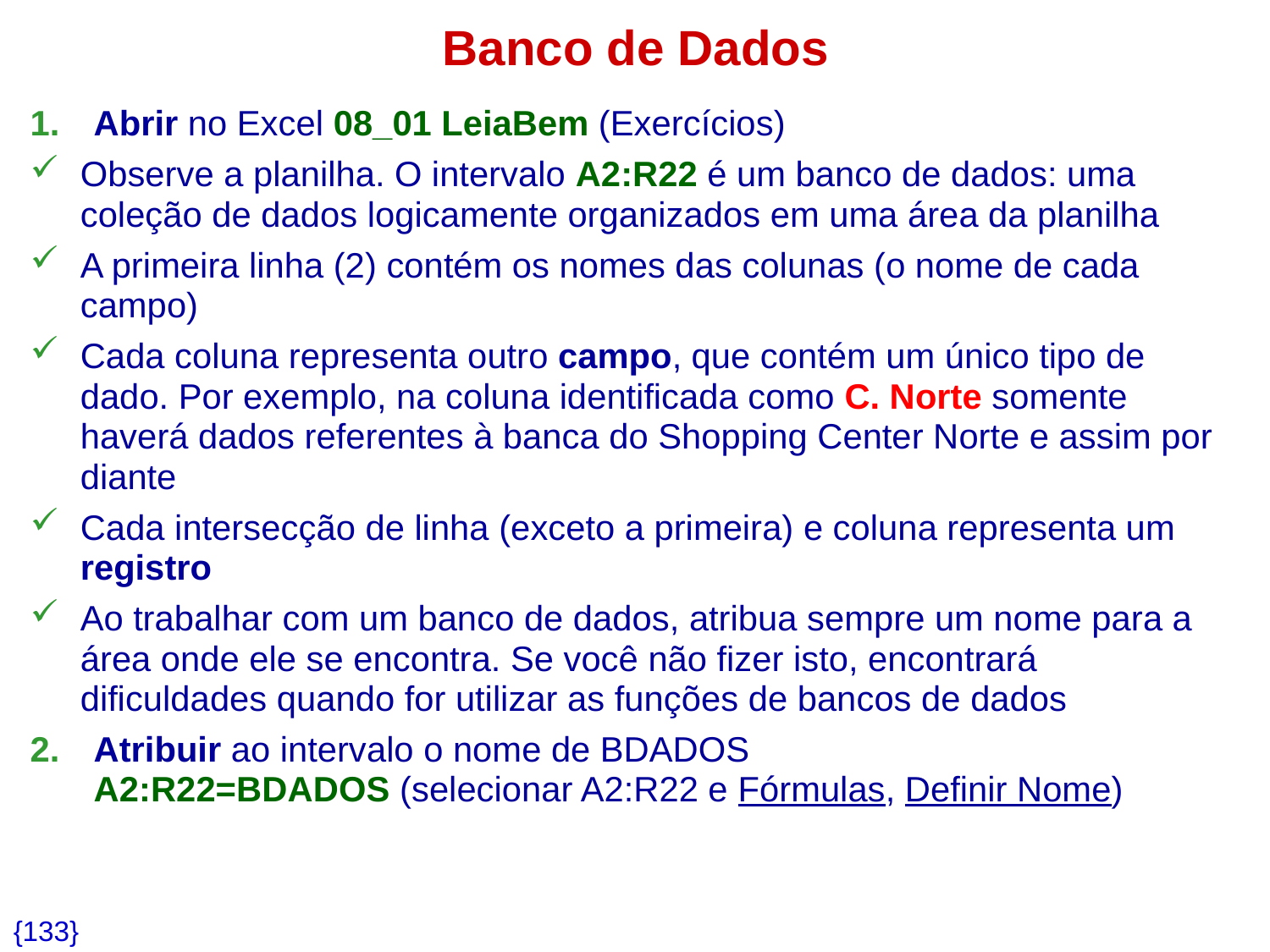

# Banco de Dados
Abrir no Excel 08_01 LeiaBem (Exercícios)
Observe a planilha. O intervalo A2:R22 é um banco de dados: uma coleção de dados logicamente organizados em uma área da planilha
A primeira linha (2) contém os nomes das colunas (o nome de cada campo)
Cada coluna representa outro campo, que contém um único tipo de dado. Por exemplo, na coluna identificada como C. Norte somente haverá dados referentes à banca do Shopping Center Norte e assim por diante
Cada intersecção de linha (exceto a primeira) e coluna representa um registro
Ao trabalhar com um banco de dados, atribua sempre um nome para a área onde ele se encontra. Se você não fizer isto, encontrará dificuldades quando for utilizar as funções de bancos de dados
Atribuir ao intervalo o nome de BDADOS
A2:R22=BDADOS (selecionar A2:R22 e Fórmulas, Definir Nome)
{133}